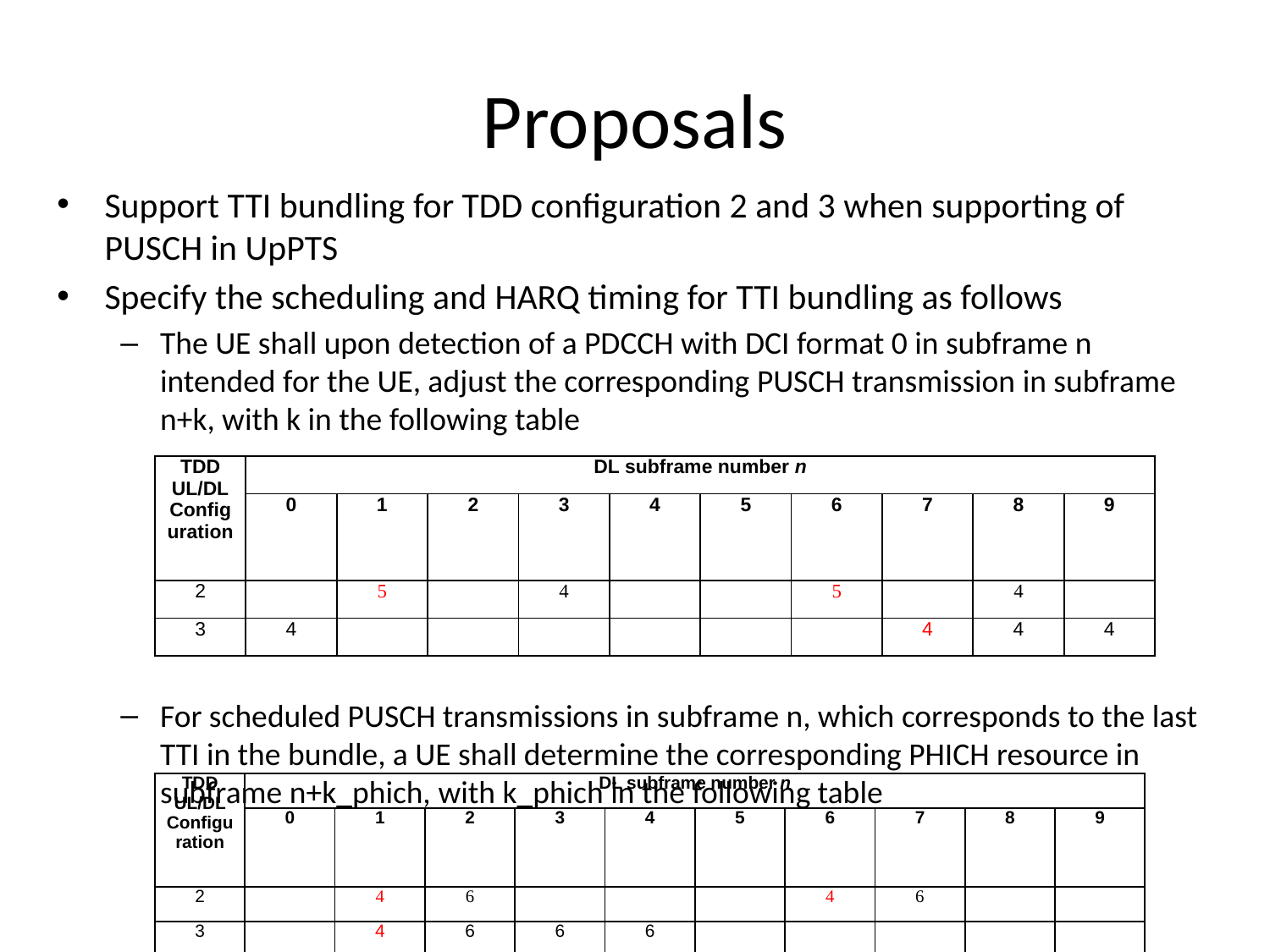

# Proposals
Support TTI bundling for TDD configuration 2 and 3 when supporting of PUSCH in UpPTS
Specify the scheduling and HARQ timing for TTI bundling as follows
The UE shall upon detection of a PDCCH with DCI format 0 in subframe n intended for the UE, adjust the corresponding PUSCH transmission in subframe n+k, with k in the following table

For scheduled PUSCH transmissions in subframe n, which corresponds to the last TTI in the bundle, a UE shall determine the corresponding PHICH resource in subframe n+k_phich, with k_phich in the following table

| TDD UL/DL Configuration | DL subframe number n |  |  |  |  |  |  |  |  |  |
| --- | --- | --- | --- | --- | --- | --- | --- | --- | --- | --- |
|  | 0 | 1 | 2 | 3 | 4 | 5 | 6 | 7 | 8 | 9 |
| 2 |  | 5 |  | 4 |  |  | 5 |  | 4 |  |
| 3 | 4 |  |  |  |  |  |  | 4 | 4 | 4 |
| TDD UL/DL Configuration | DL subframe number n |  |  |  |  |  |  |  |  |  |
| --- | --- | --- | --- | --- | --- | --- | --- | --- | --- | --- |
|  | 0 | 1 | 2 | 3 | 4 | 5 | 6 | 7 | 8 | 9 |
| 2 |  | 4 | 6 |  |  |  | 4 | 6 |  |  |
| 3 |  | 4 | 6 | 6 | 6 |  |  |  |  |  |